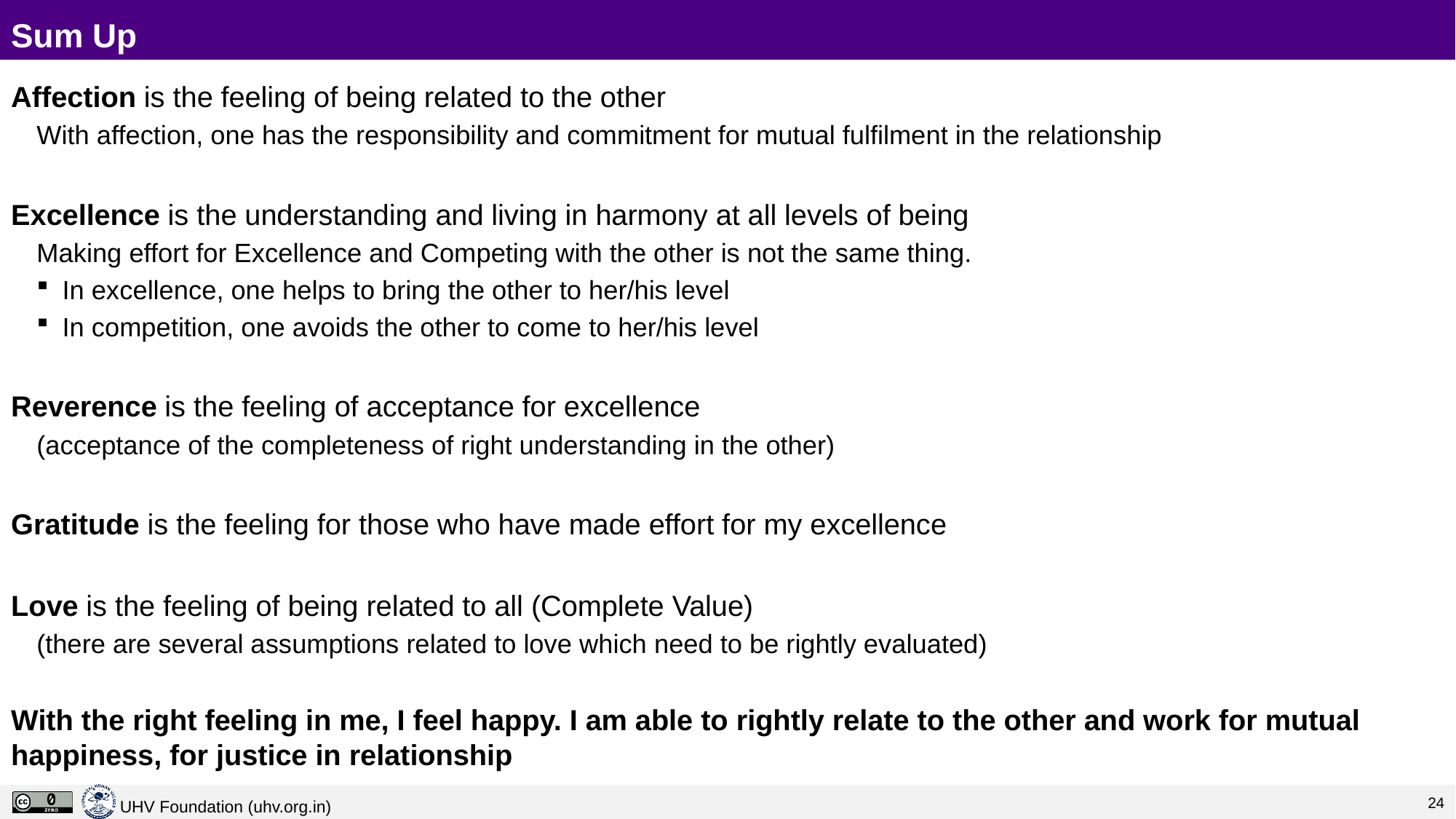

# Sum Up
Affection is the feeling of being related to the other
With affection, one has the responsibility and commitment for mutual fulfilment in the relationship

Excellence is the understanding and living in harmony at all levels of being
Making effort for Excellence and Competing with the other is not the same thing.
In excellence, one helps to bring the other to her/his level
In competition, one avoids the other to come to her/his level

Reverence is the feeling of acceptance for excellence
(acceptance of the completeness of right understanding in the other)

Gratitude is the feeling for those who have made effort for my excellence

Love is the feeling of being related to all (Complete Value)
(there are several assumptions related to love which need to be rightly evaluated)

With the right feeling in me, I feel happy. I am able to rightly relate to the other and work for mutual happiness, for justice in relationship